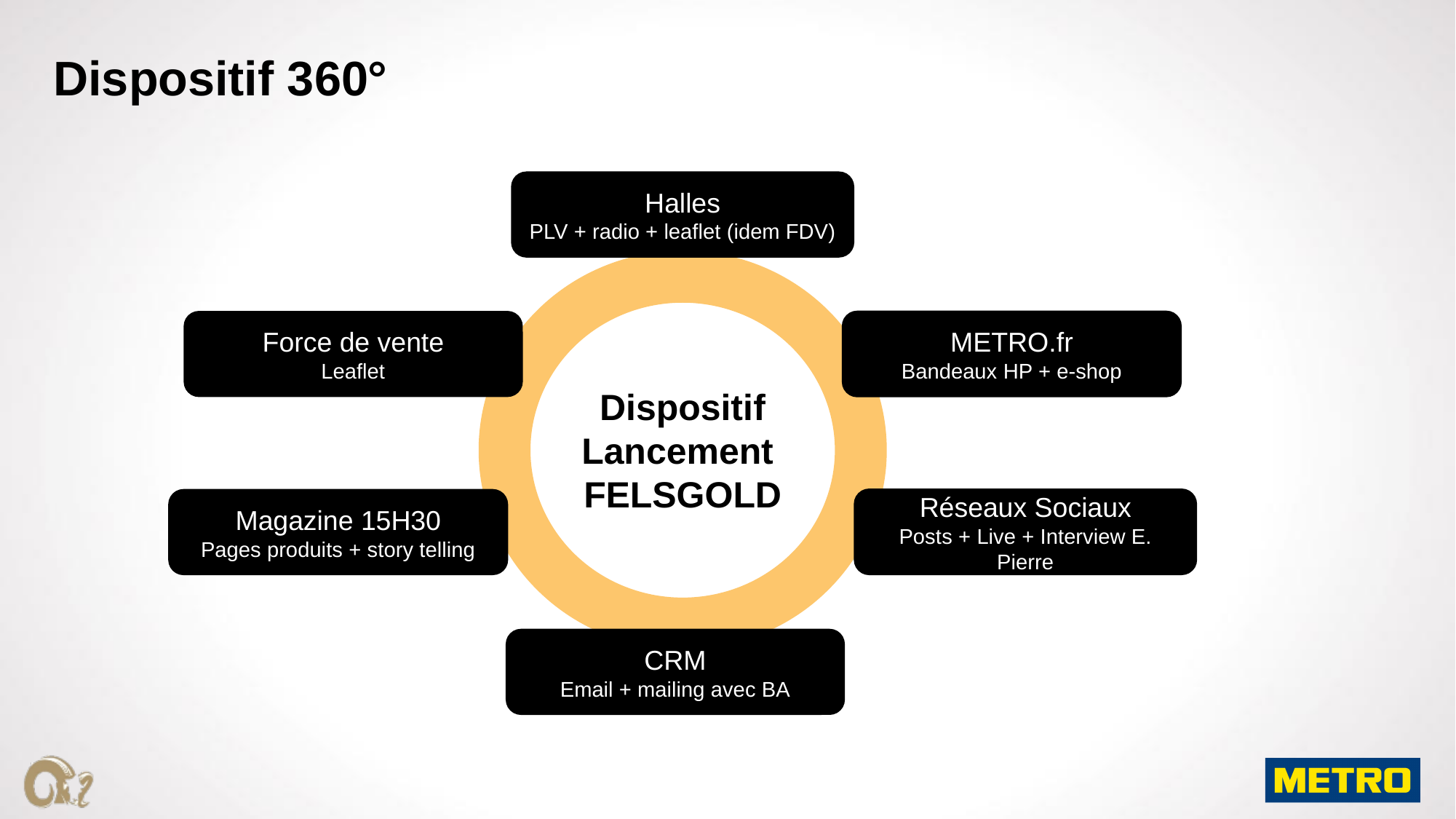

Dispositif 360°
Halles
PLV + radio + leaflet (idem FDV)

METRO.fr
Bandeaux HP + e-shop
Force de vente
Leaflet
Dispositif
Lancement
FELSGOLD
Réseaux Sociaux
Posts + Live + Interview E. Pierre
Magazine 15H30
Pages produits + story telling
CRM
Email + mailing avec BA